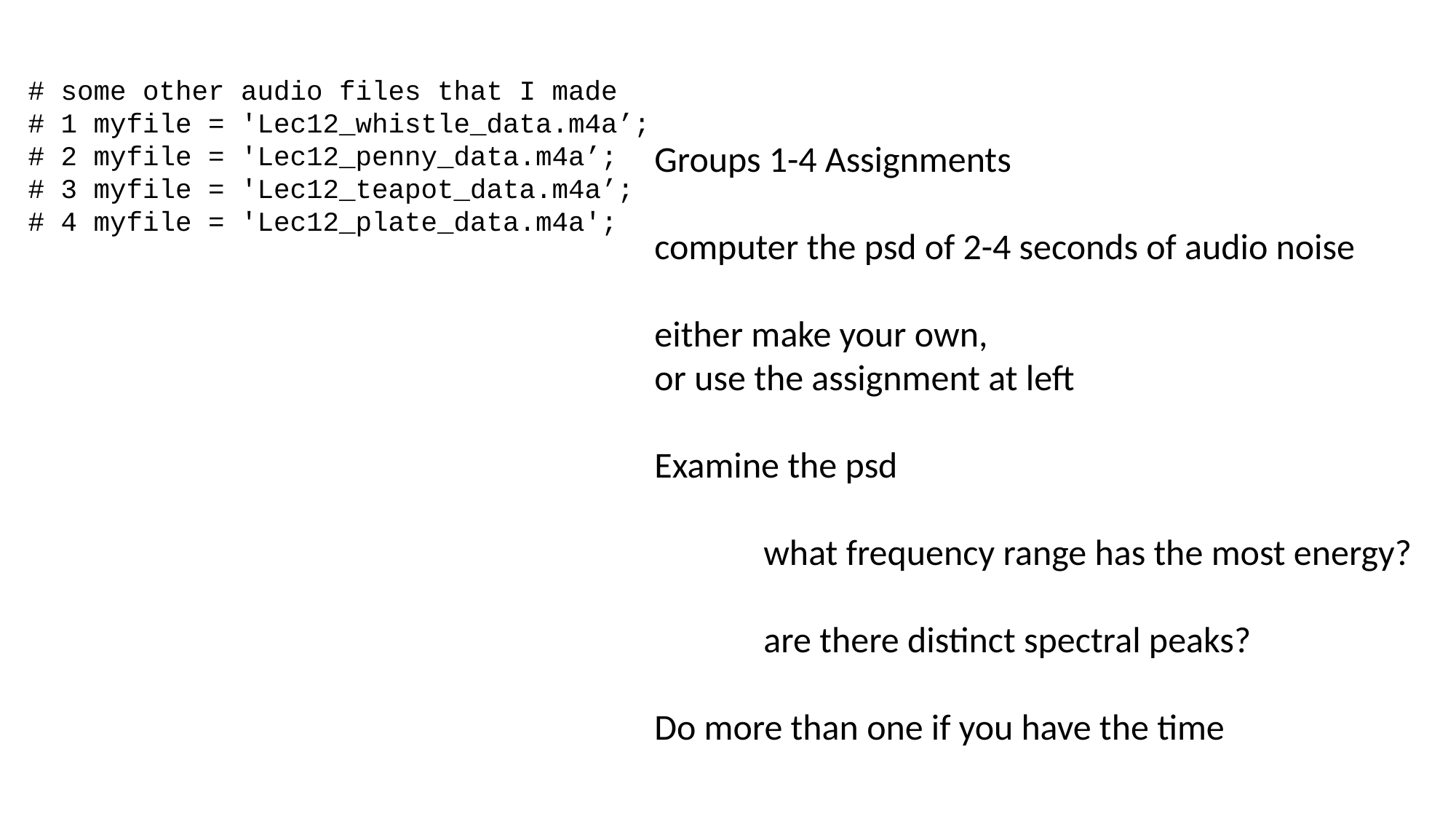

# some other audio files that I made
# 1 myfile = 'Lec12_whistle_data.m4a’;
# 2 myfile = 'Lec12_penny_data.m4a’;
# 3 myfile = 'Lec12_teapot_data.m4a’;
# 4 myfile = 'Lec12_plate_data.m4a';
Groups 1-4 Assignments

computer the psd of 2-4 seconds of audio noise

either make your own,
or use the assignment at left

Examine the psd

	what frequency range has the most energy?

	are there distinct spectral peaks?

Do more than one if you have the time